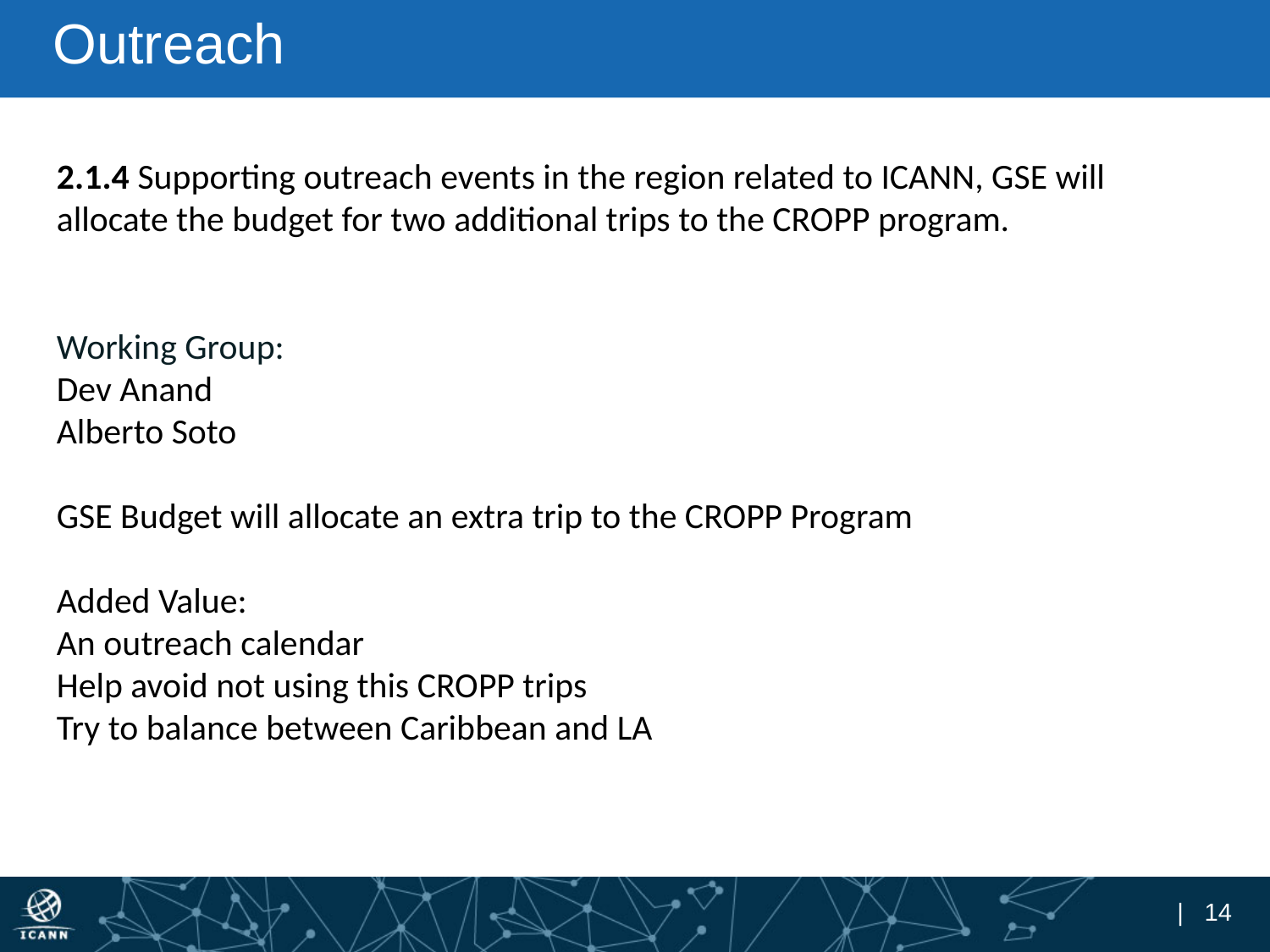

# Outreach
2.1.4 Supporting outreach events in the region related to ICANN, GSE will allocate the budget for two additional trips to the CROPP program.

Working Group:
Dev Anand
Alberto Soto

GSE Budget will allocate an extra trip to the CROPP Program

Added Value:
An outreach calendar
Help avoid not using this CROPP trips
Try to balance between Caribbean and LA